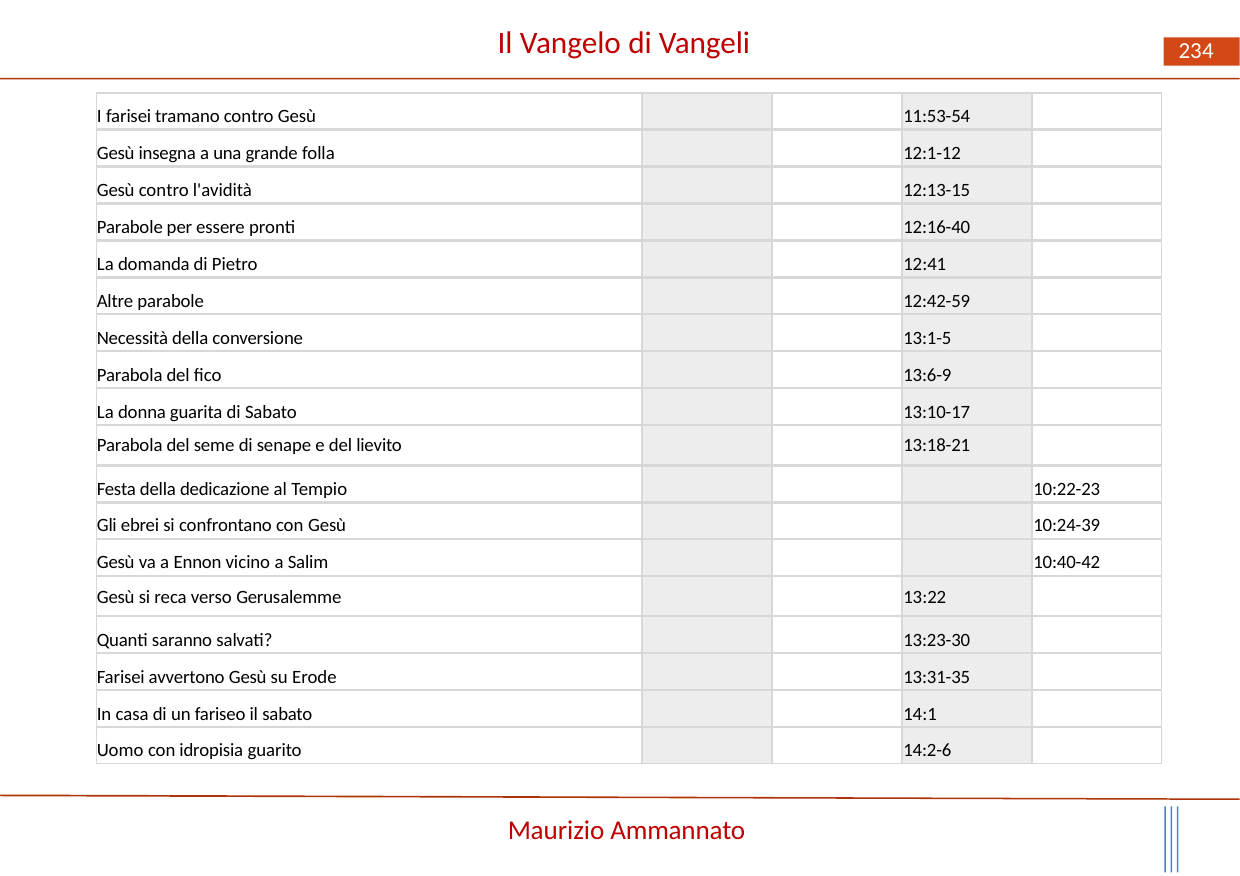

Il Vangelo di Vangeli
234

| I farisei tramano contro Gesù |  |  | 11:53-54 |  |
| --- | --- | --- | --- | --- |
| Gesù insegna a una grande folla |  |  | 12:1-12 |  |
| Gesù contro l'avidità |  |  | 12:13-15 |  |
| Parabole per essere pronti |  |  | 12:16-40 |  |
| La domanda di Pietro |  |  | 12:41 |  |
| Altre parabole |  |  | 12:42-59 |  |
| Necessità della conversione |  |  | 13:1-5 |  |
| Parabola del fico |  |  | 13:6-9 |  |
| La donna guarita di Sabato |  |  | 13:10-17 |  |
| Parabola del seme di senape e del lievito |  |  | 13:18-21 |  |
| Festa della dedicazione al Tempio |  |  |  | 10:22-23 |
| Gli ebrei si confrontano con Gesù |  |  |  | 10:24-39 |
| Gesù va a Ennon vicino a Salim |  |  |  | 10:40-42 |
| Gesù si reca verso Gerusalemme |  |  | 13:22 |  |
| Quanti saranno salvati? |  |  | 13:23-30 |  |
| Farisei avvertono Gesù su Erode |  |  | 13:31-35 |  |
| In casa di un fariseo il sabato |  |  | 14:1 |  |
| Uomo con idropisia guarito |  |  | 14:2-6 |  |

Maurizio Ammannato